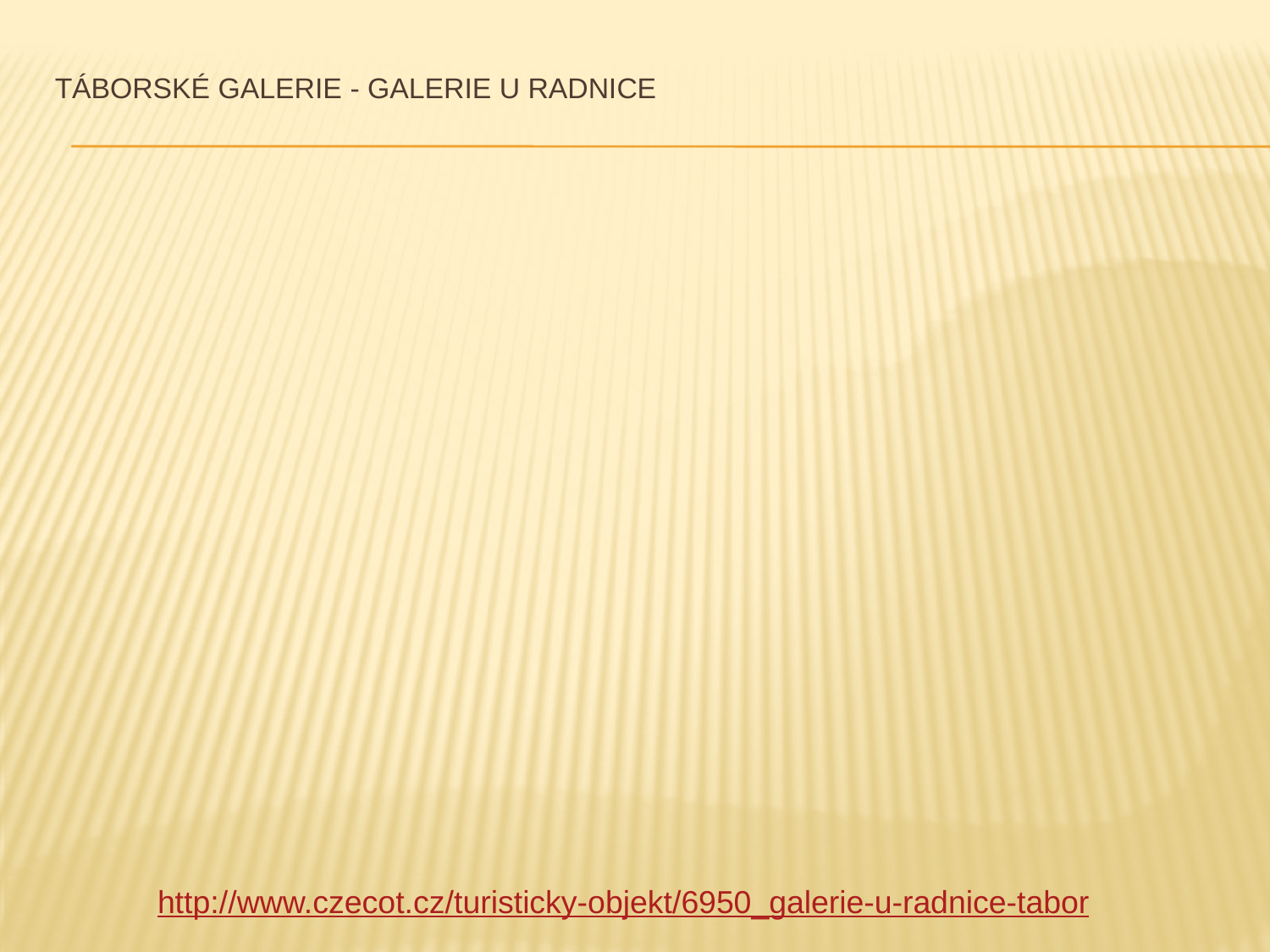

# Táborské galerie - Galerie U Radnice

http://www.czecot.cz/turisticky-objekt/6950_galerie-u-radnice-tabor